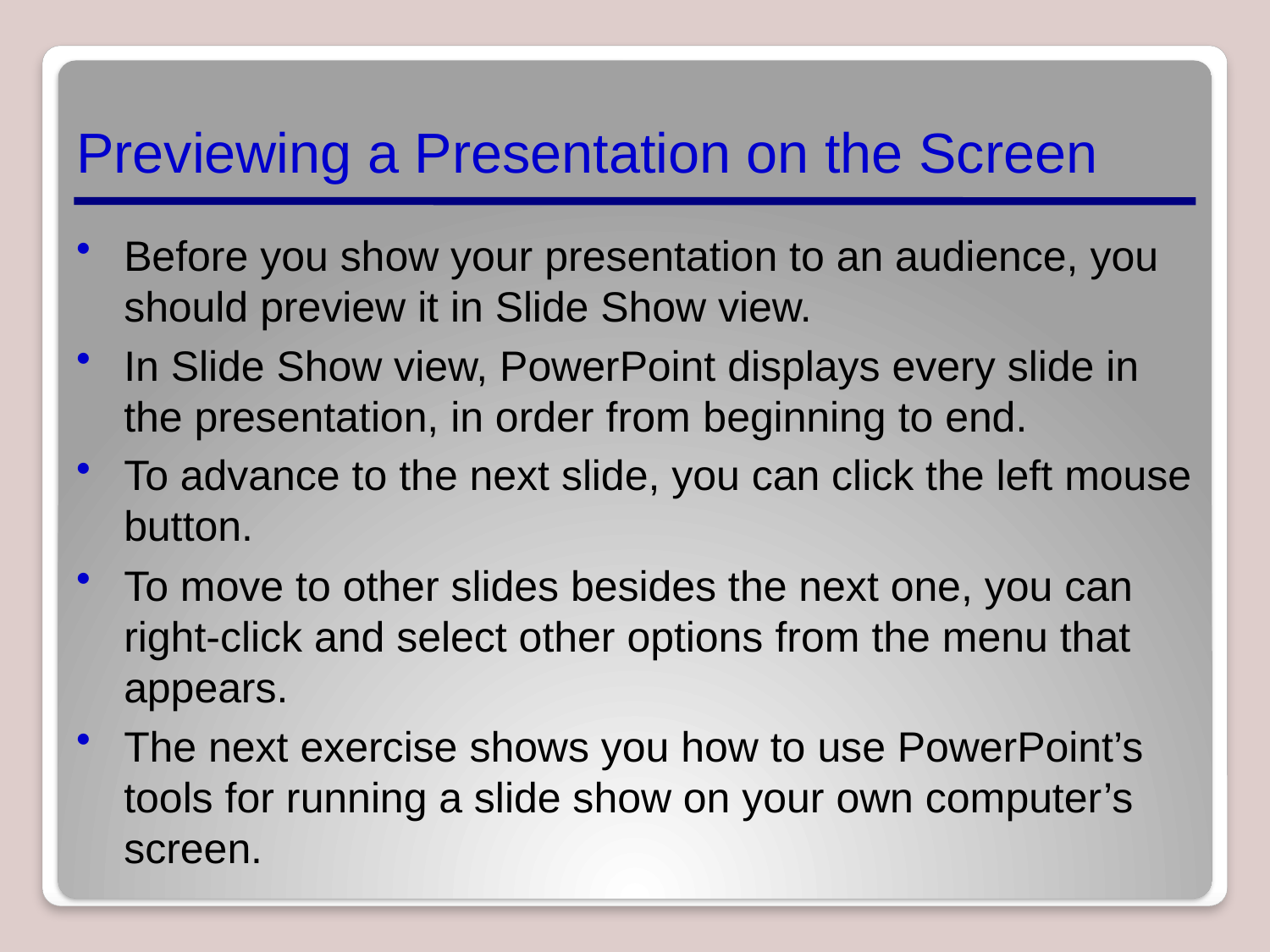

# Previewing a Presentation on the Screen
Before you show your presentation to an audience, you should preview it in Slide Show view.
In Slide Show view, PowerPoint displays every slide in the presentation, in order from ­beginning to end.
To advance to the next slide, you can click the left mouse button.
To move to other slides besides the next one, you can right-click and select other options from the menu that appears.
The next exercise shows you how to use PowerPoint’s tools for running a slide show on your own computer’s screen.